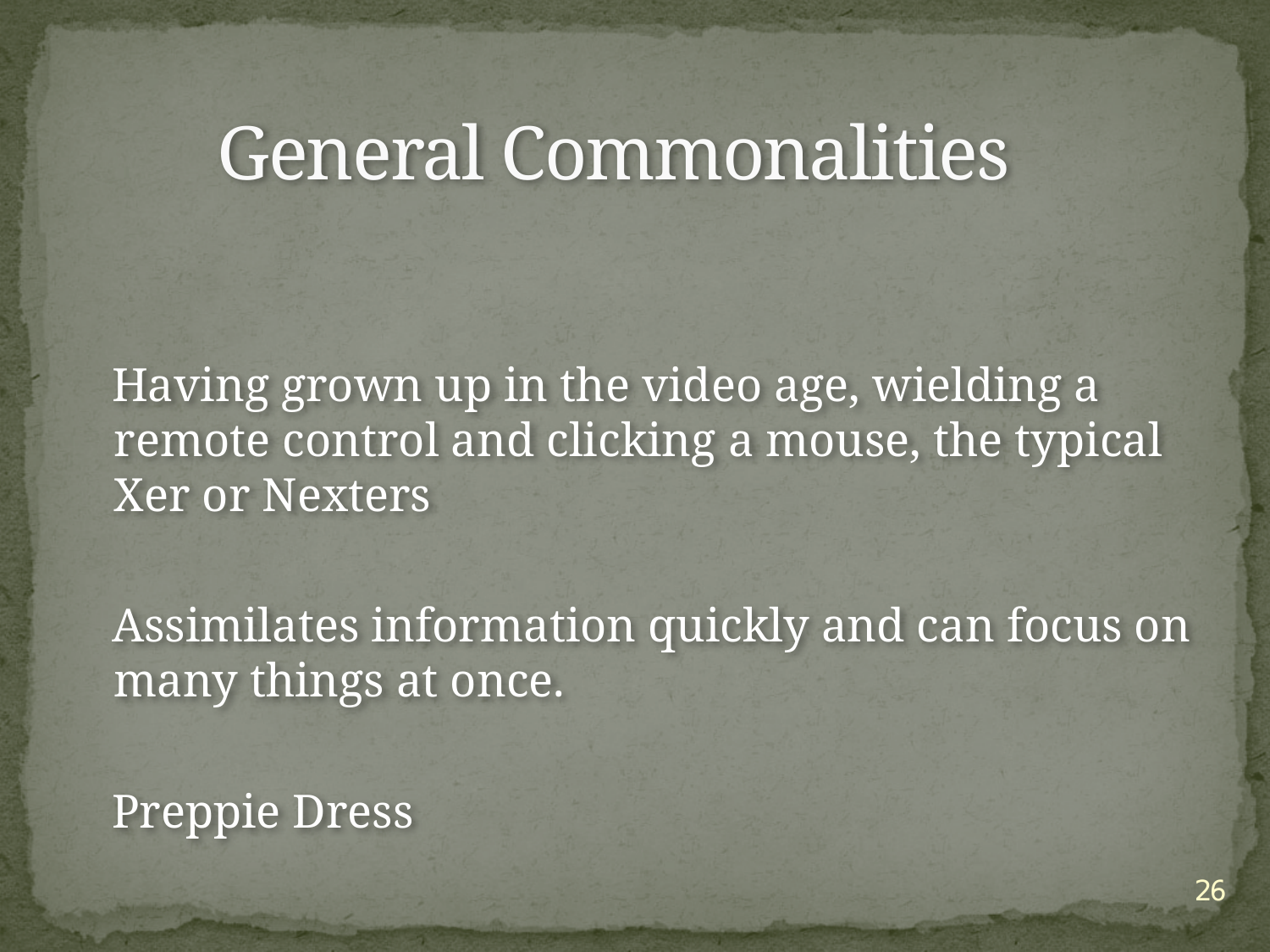

# General Commonalities
   Having grown up in the video age, wielding a remote control and clicking a mouse, the typical Xer or Nexters

   Assimilates information quickly and can focus on many things at once.

   Preppie Dress

26